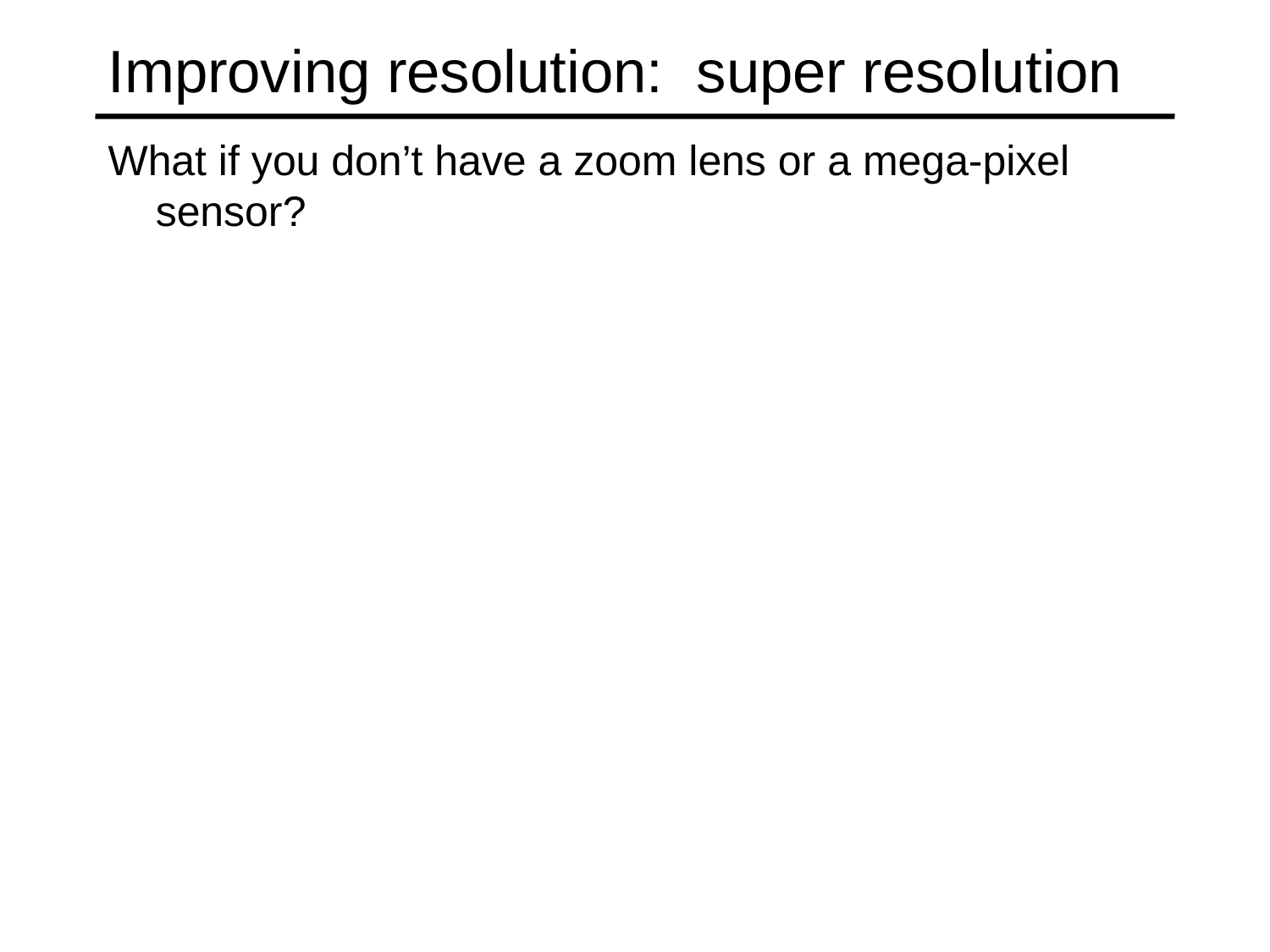

# Improving resolution:  super resolution
What if you don’t have a zoom lens or a mega-pixel sensor?